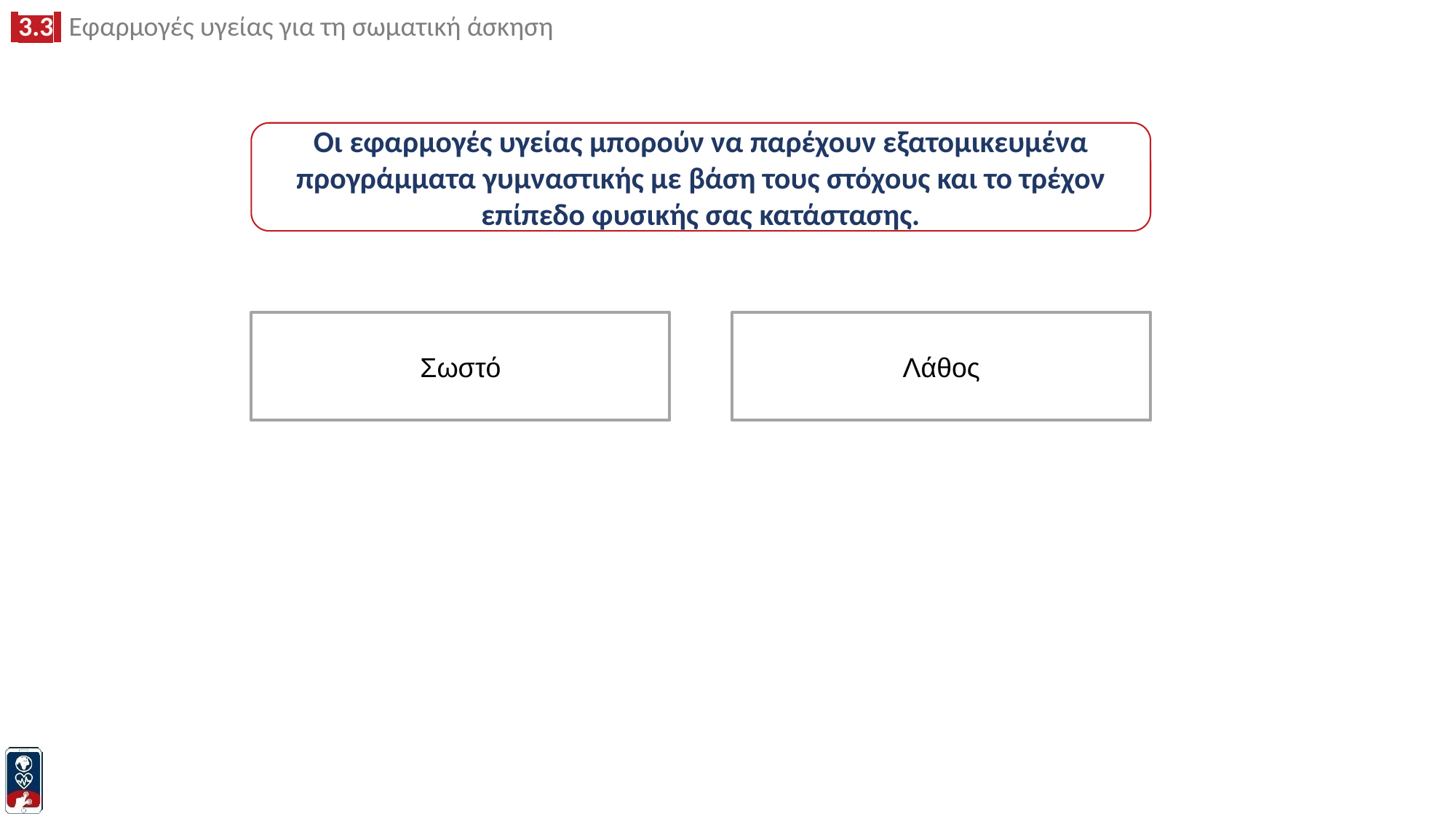

Οι εφαρμογές υγείας μπορούν να παρέχουν εξατομικευμένα προγράμματα γυμναστικής με βάση τους στόχους και το τρέχον επίπεδο φυσικής σας κατάστασης.
Σωστό
Λάθος